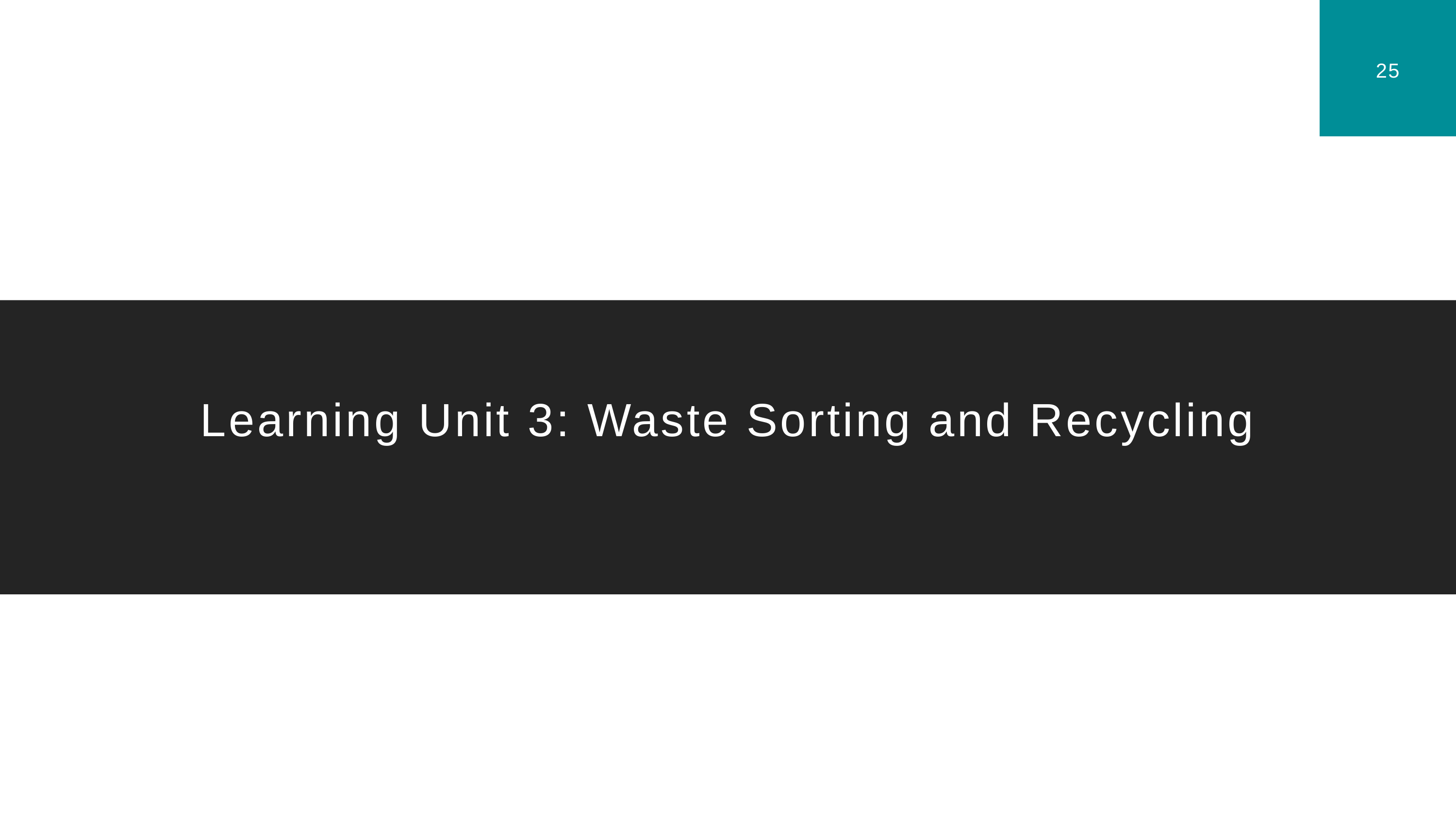

25

Learning Unit 3: Waste Sorting and Recycling